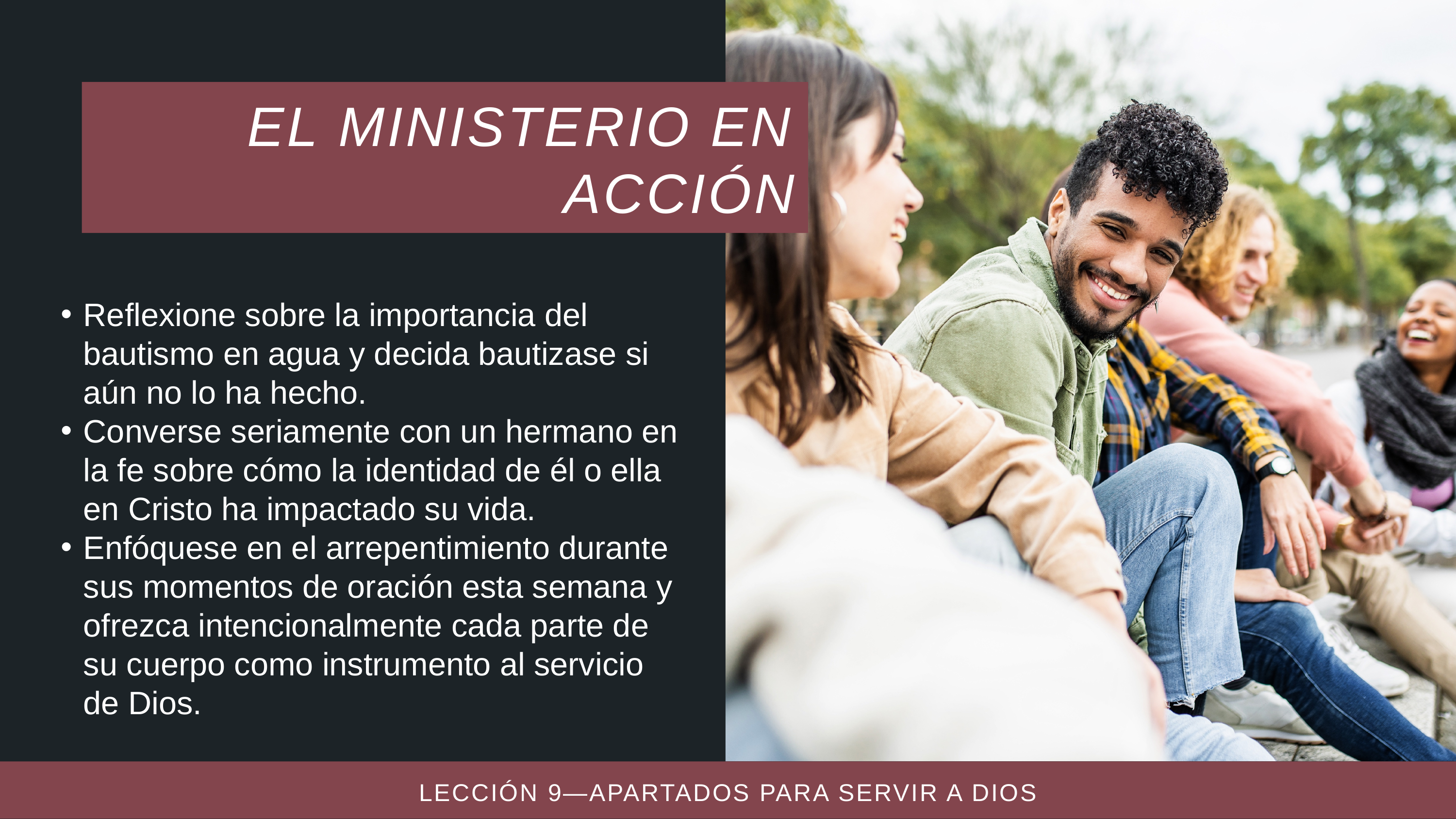

Reflexione sobre la importancia del bautismo en agua y decida bautizase si aún no lo ha hecho.
Converse seriamente con un hermano en la fe sobre cómo la identidad de él o ella en Cristo ha impactado su vida.
Enfóquese en el arrepentimiento durante sus momentos de oración esta semana y ofrezca intencionalmente cada parte de su cuerpo como instrumento al servicio de Dios.